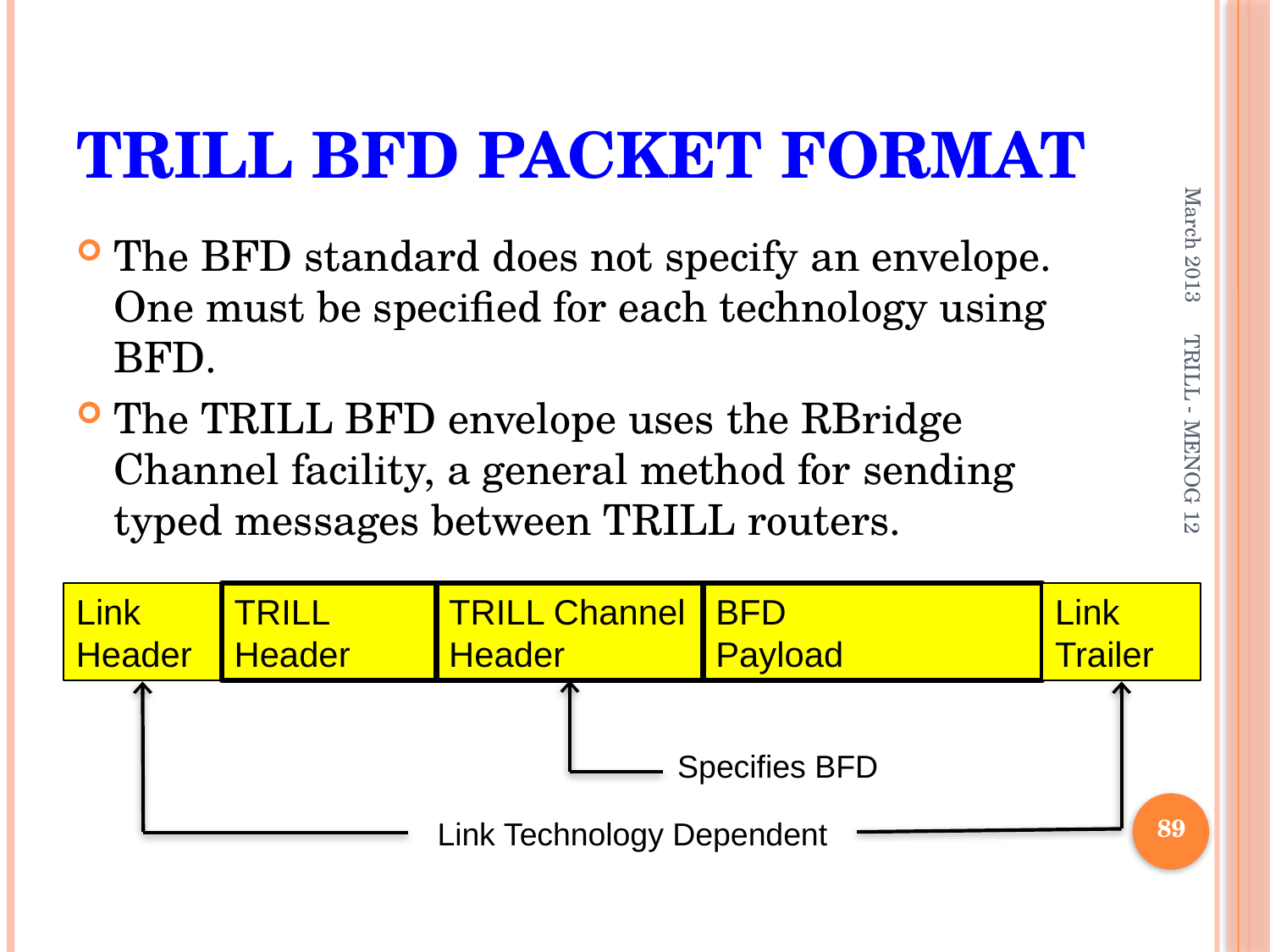

# TRILL BFD Packet Format
March 2013
The BFD standard does not specify an envelope. One must be specified for each technology using BFD.
The TRILL BFD envelope uses the RBridge Channel facility, a general method for sending typed messages between TRILL routers.
TRILL - MENOG 12
Link
Header
TRILL
Header
TRILL Channel Header
BFD
Payload
Link
Trailer
Specifies BFD
Link Technology Dependent
89